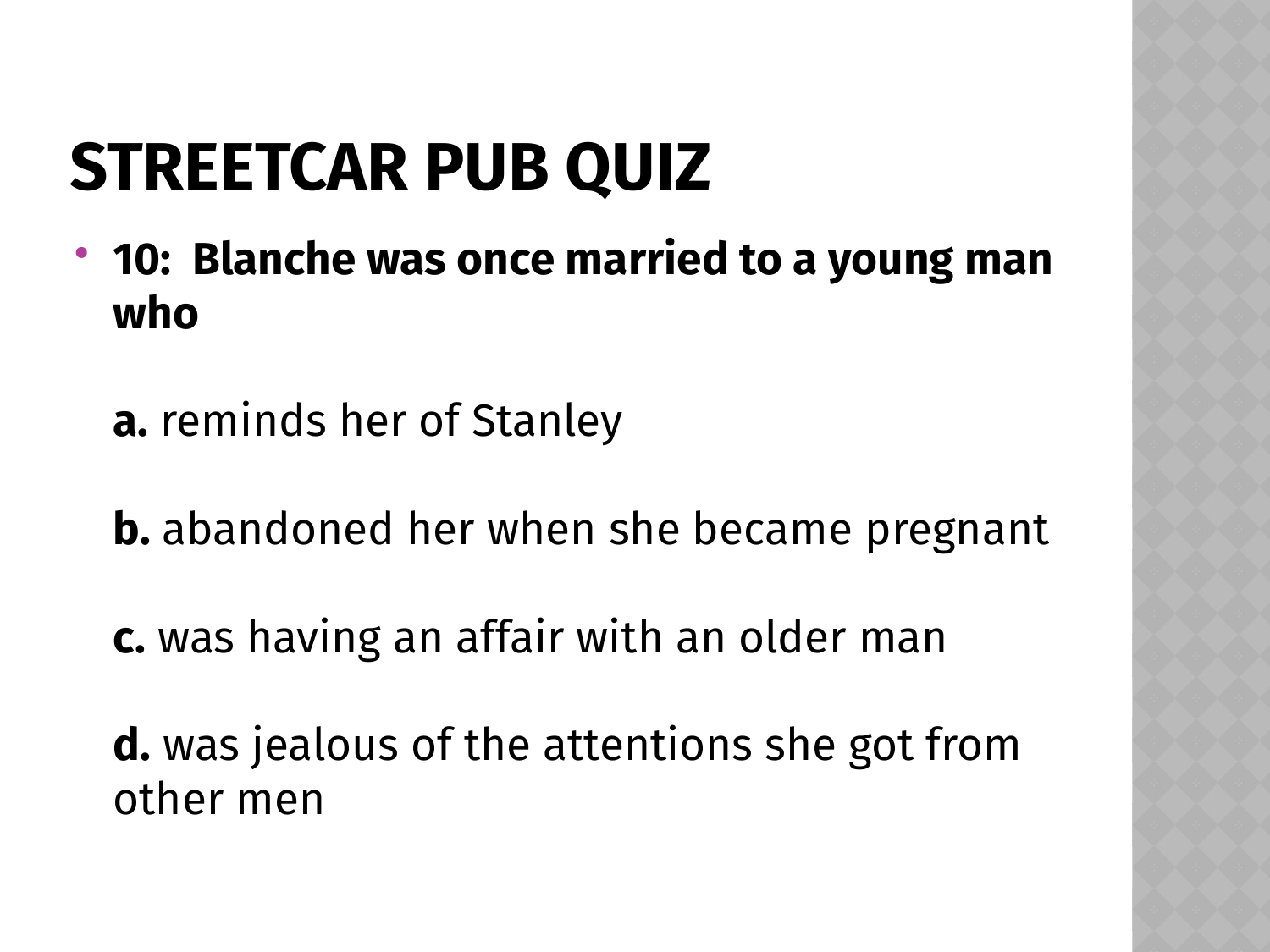

# Streetcar pub quiz
10:  Blanche was once married to a young man who
a. reminds her of Stanley
b. abandoned her when she became pregnant
c. was having an affair with an older man
d. was jealous of the attentions she got from other men